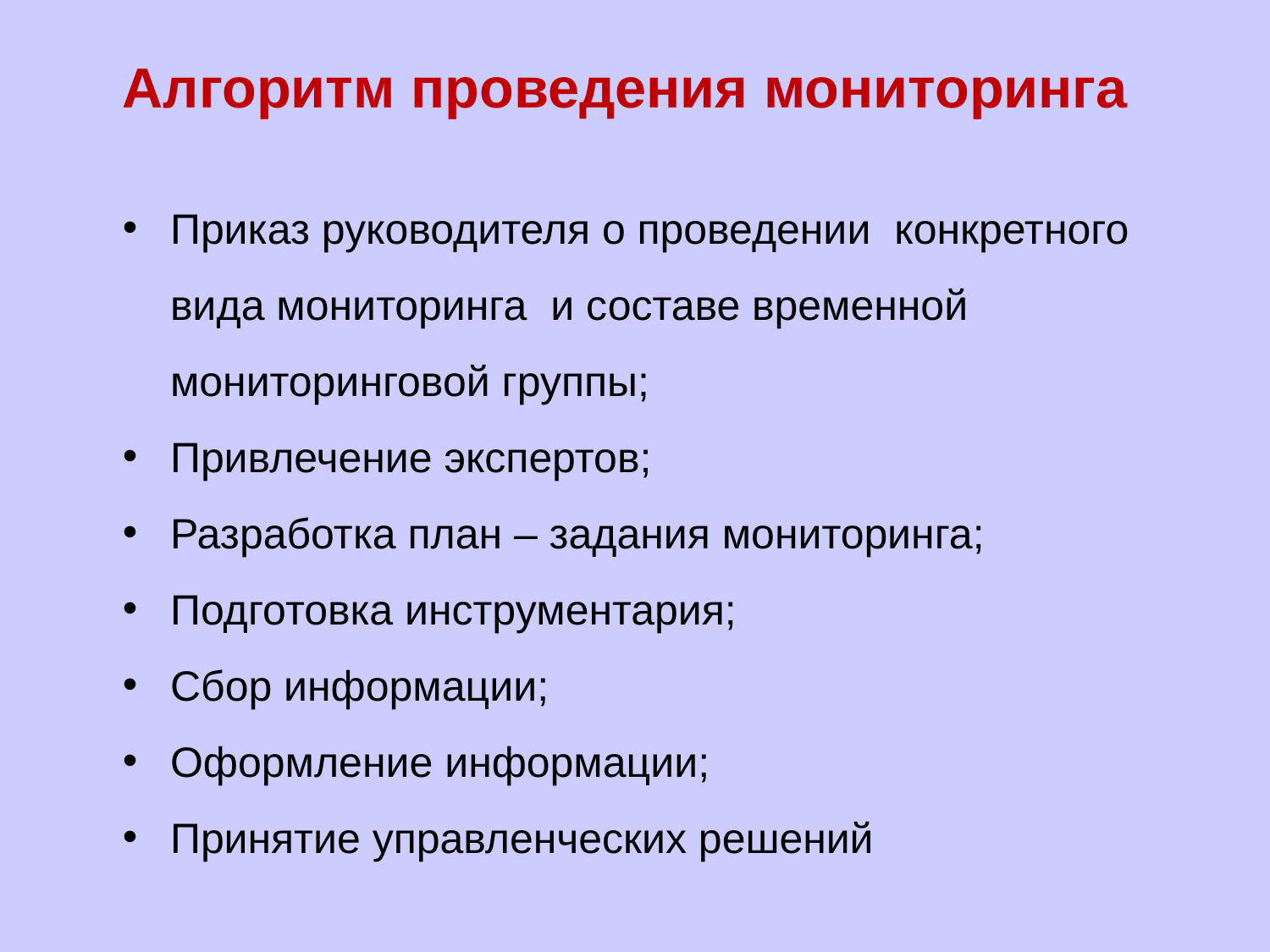

Алгоритм проведения мониторинга

Приказ руководителя о проведении  конкретного вида мониторинга  и составе временной мониторинговой группы;
Привлечение экспертов;
Разработка план – задания мониторинга;
Подготовка инструментария;
Сбор информации;
Оформление информации;
Принятие управленческих решений